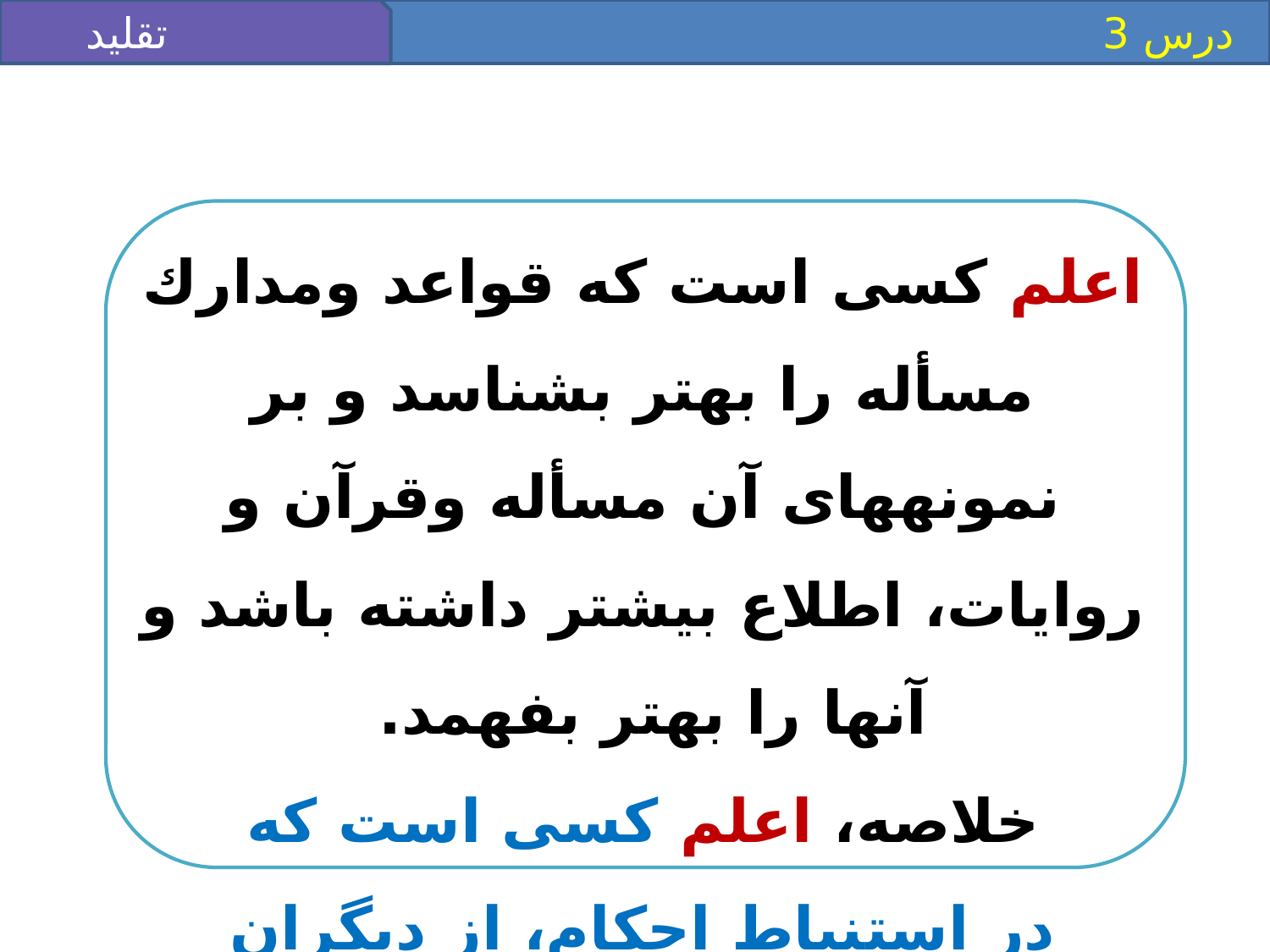

تقليد
 درس 3

اعلم كسى است كه قواعد ومدارك مسأله را بهتر بشناسد و بر نمونه‏هاى آن مسأله وقرآن و روايات، اطلاع بيشتر داشته باشد و آنها را بهتر بفهمد.
خلاصه، اعلم كسى است كه
در استنباط احكام، از ديگران استادتر باشد.